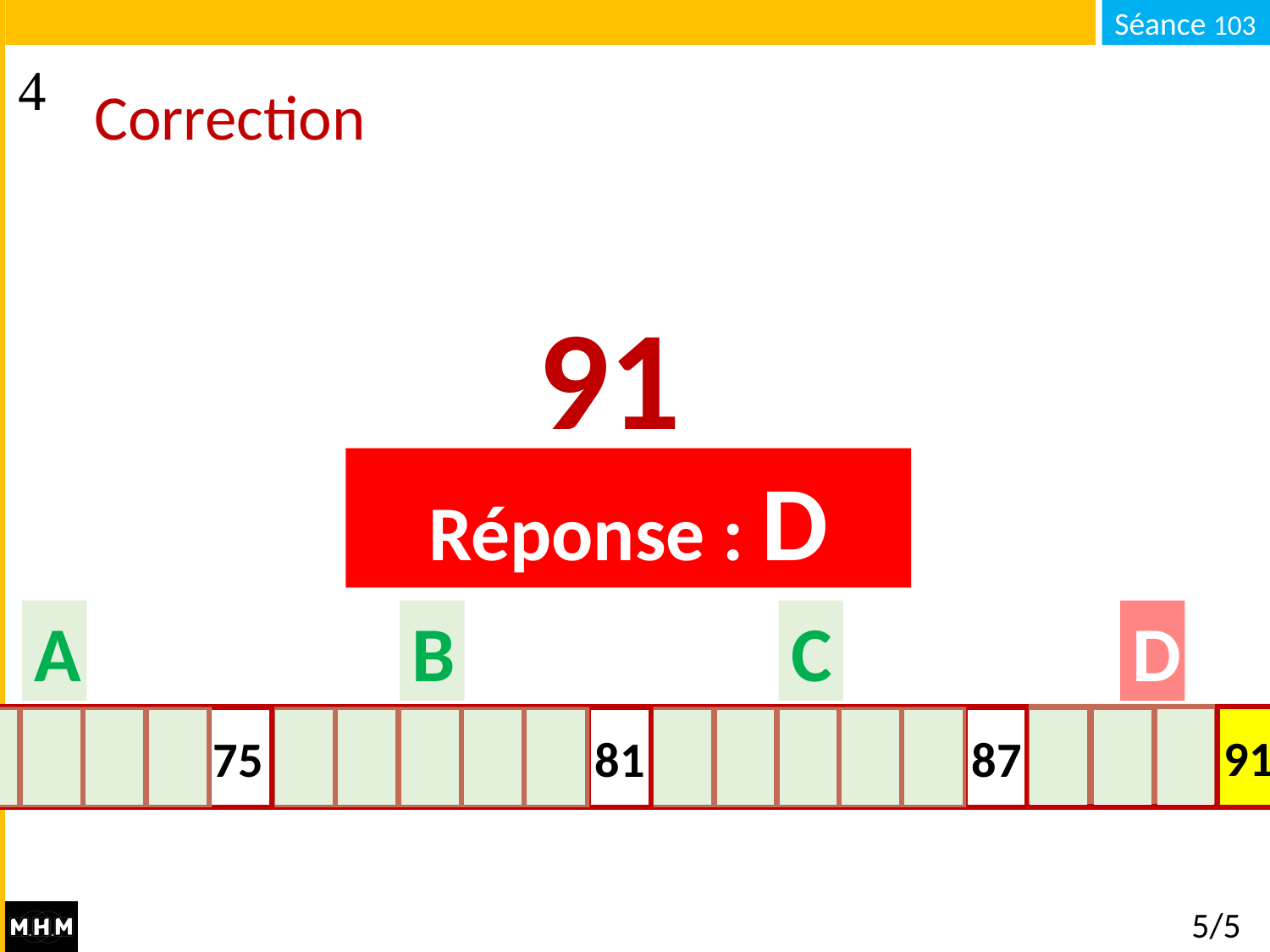

# Correction
91
Réponse : D
A
B
C
D

91

11
75
13
14
15
16
7
19
20

21

22
32
87

29
18
27
26
25
81

11
5/5